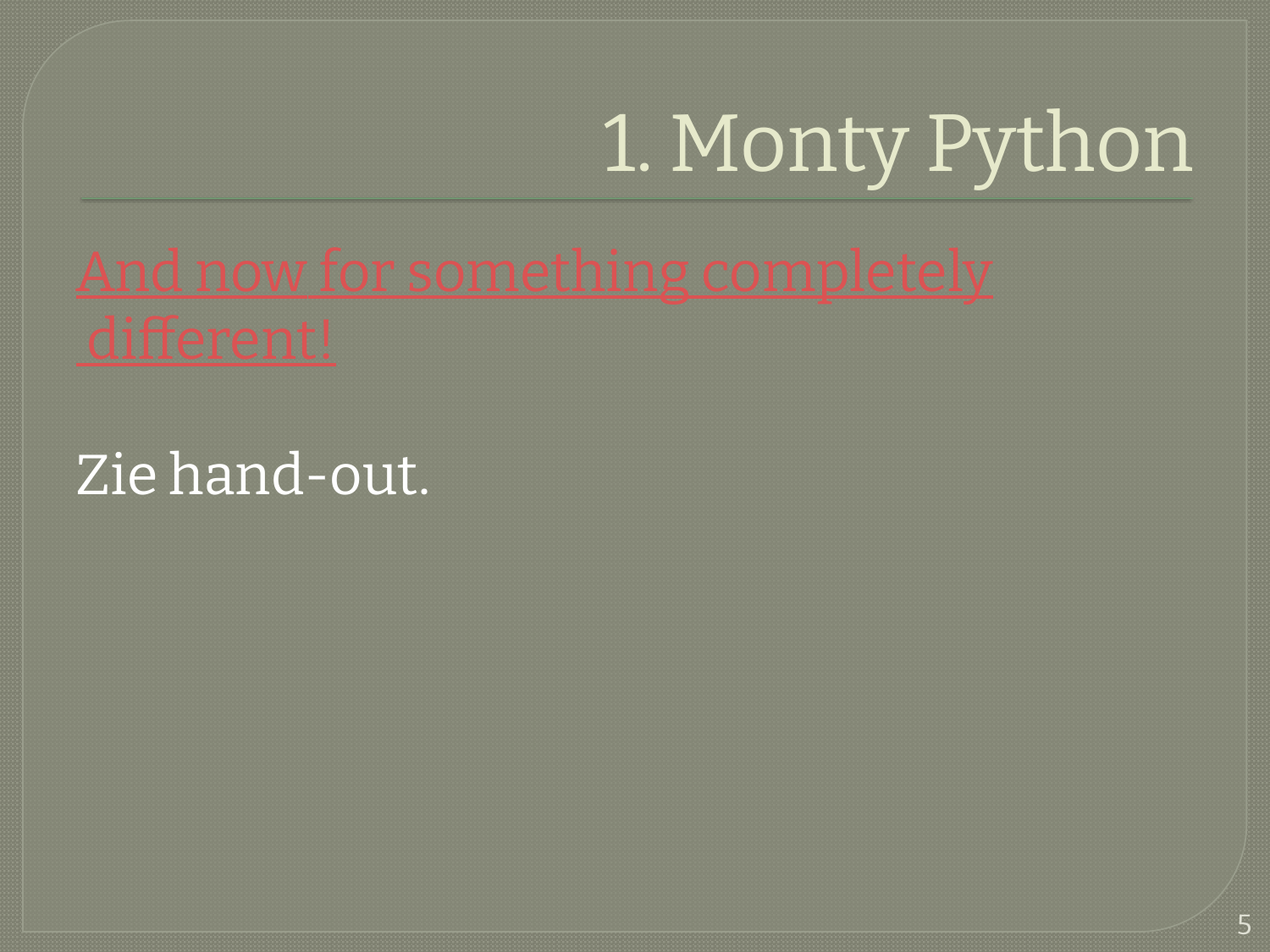

# 1. Monty Python
And now for something completely different!

Zie hand-out.
5